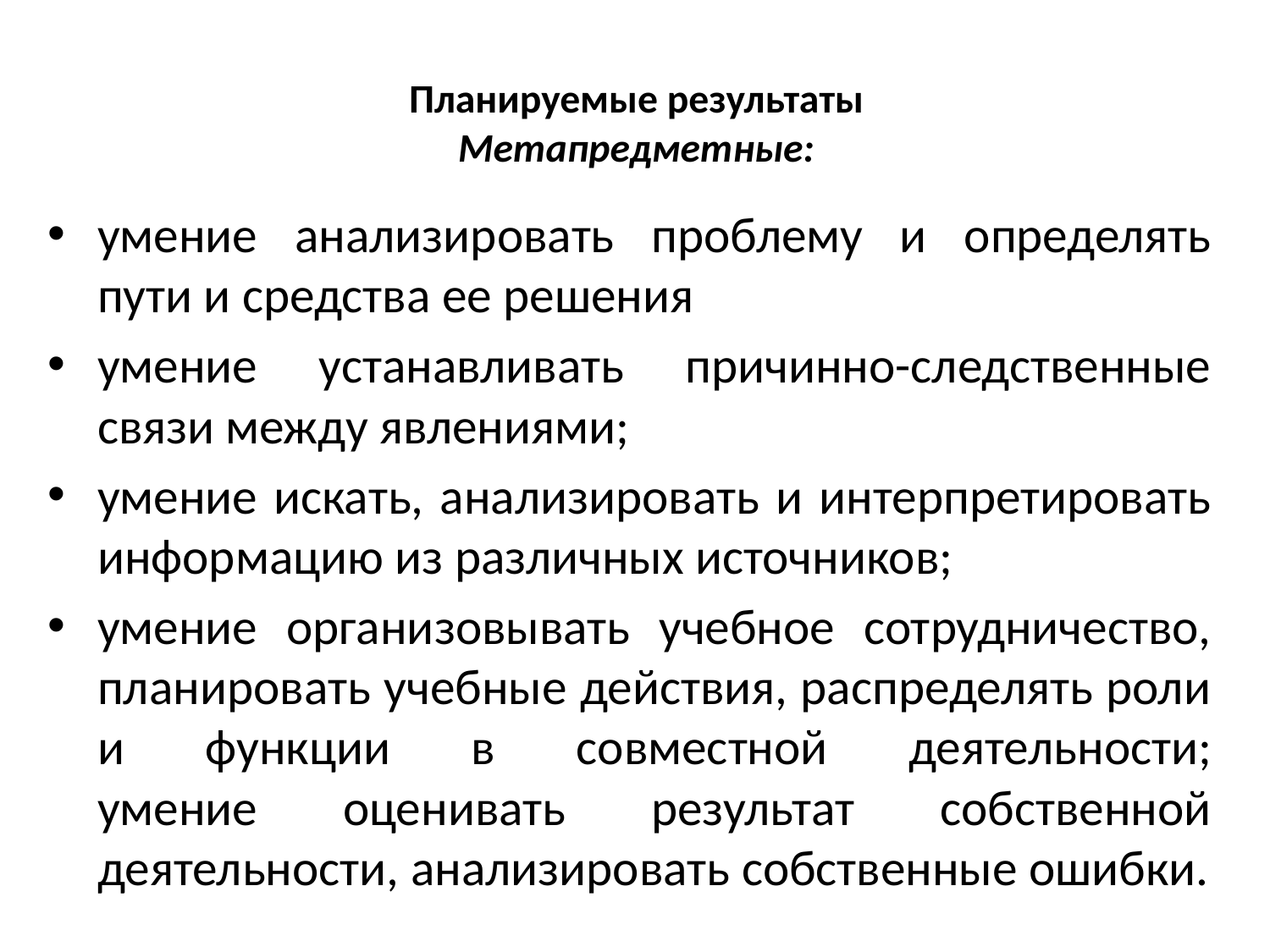

# Планируемые результаты Метапредметные:
умение анализировать проблему и определять пути и средства ее решения
умение устанавливать причинно-следственные связи между явлениями;
умение искать, анализировать и интерпретировать информацию из различных источников;
умение организовывать учебное сотрудничество, планировать учебные действия, распределять роли и функции в совместной деятельности;
умение оценивать результат собственной деятельности, анализировать собственные ошибки.